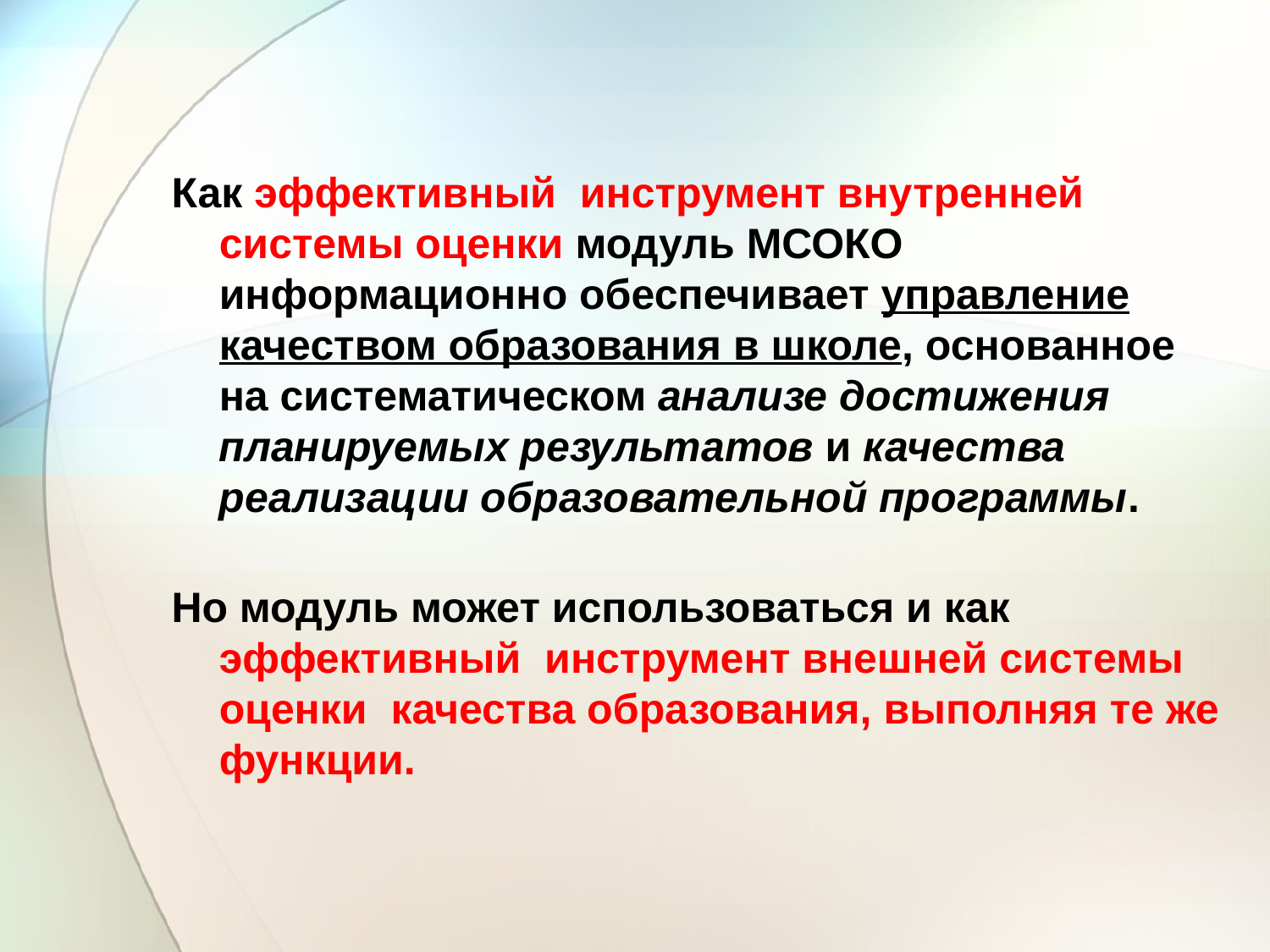

#
Как эффективный  инструмент внутренней системы оценки модуль МСОКО информационно обеспечивает управление качеством образования в школе, основанное на систематическом анализе достижения планируемых результатов и качества реализации образовательной программы.
Но модуль может использоваться и как эффективный  инструмент внешней системы оценки  качества образования, выполняя те же функции.